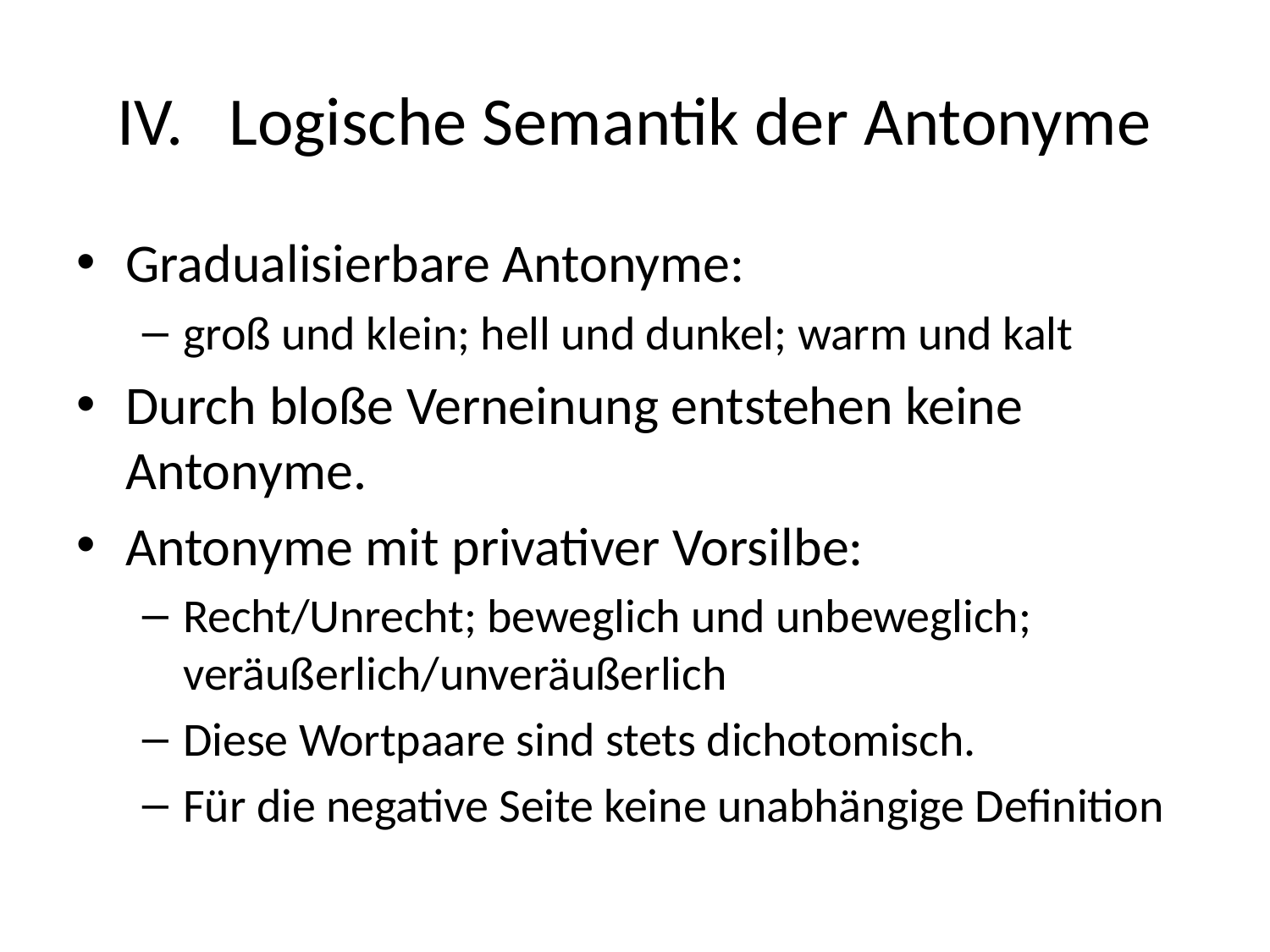

# IV.	Logische Semantik der Antonyme
Gradualisierbare Antonyme:
groß und klein; hell und dunkel; warm und kalt
Durch bloße Verneinung entstehen keine Antonyme.
Antonyme mit privativer Vorsilbe:
Recht/Unrecht; beweglich und unbeweglich; veräußerlich/unveräußerlich
Diese Wortpaare sind stets dichotomisch.
Für die negative Seite keine unabhängige Definition